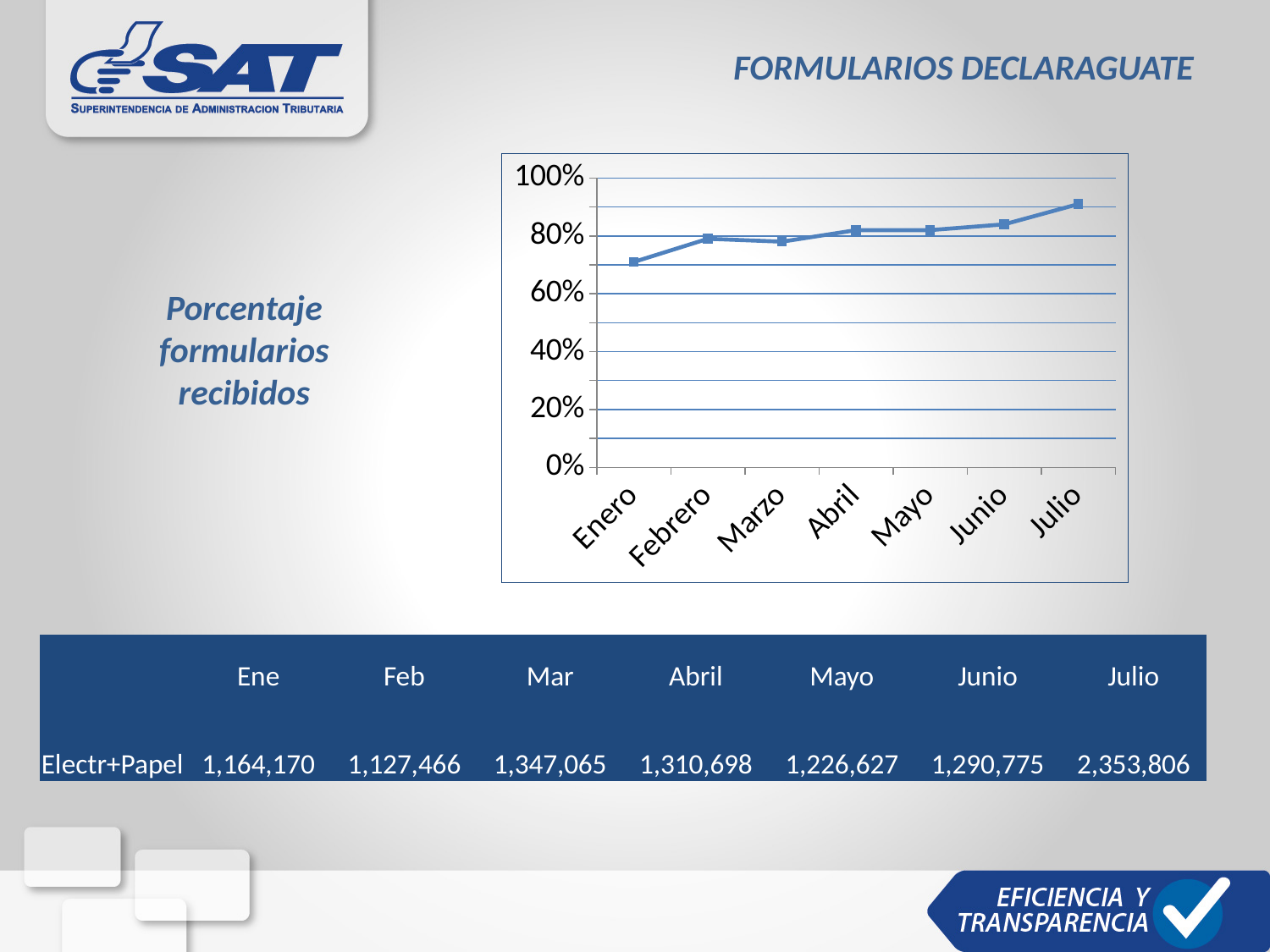

# FORMULARIOS DECLARAGUATE

### Chart

| Category | Serie 1 |
|---|---|
| Enero | 0.7100000000000001 |
| Febrero | 0.79 |
| Marzo | 0.78 |
| Abril | 0.8200000000000001 |
| Mayo | 0.8200000000000001 |
| Junio | 0.8400000000000001 |
| Julio | 0.91 |
Porcentaje formularios recibidos
|  | Ene | Feb | Mar | Abril | Mayo | Junio | Julio |
| --- | --- | --- | --- | --- | --- | --- | --- |
| Electr+Papel | 1,164,170 | 1,127,466 | 1,347,065 | 1,310,698 | 1,226,627 | 1,290,775 | 2,353,806 |